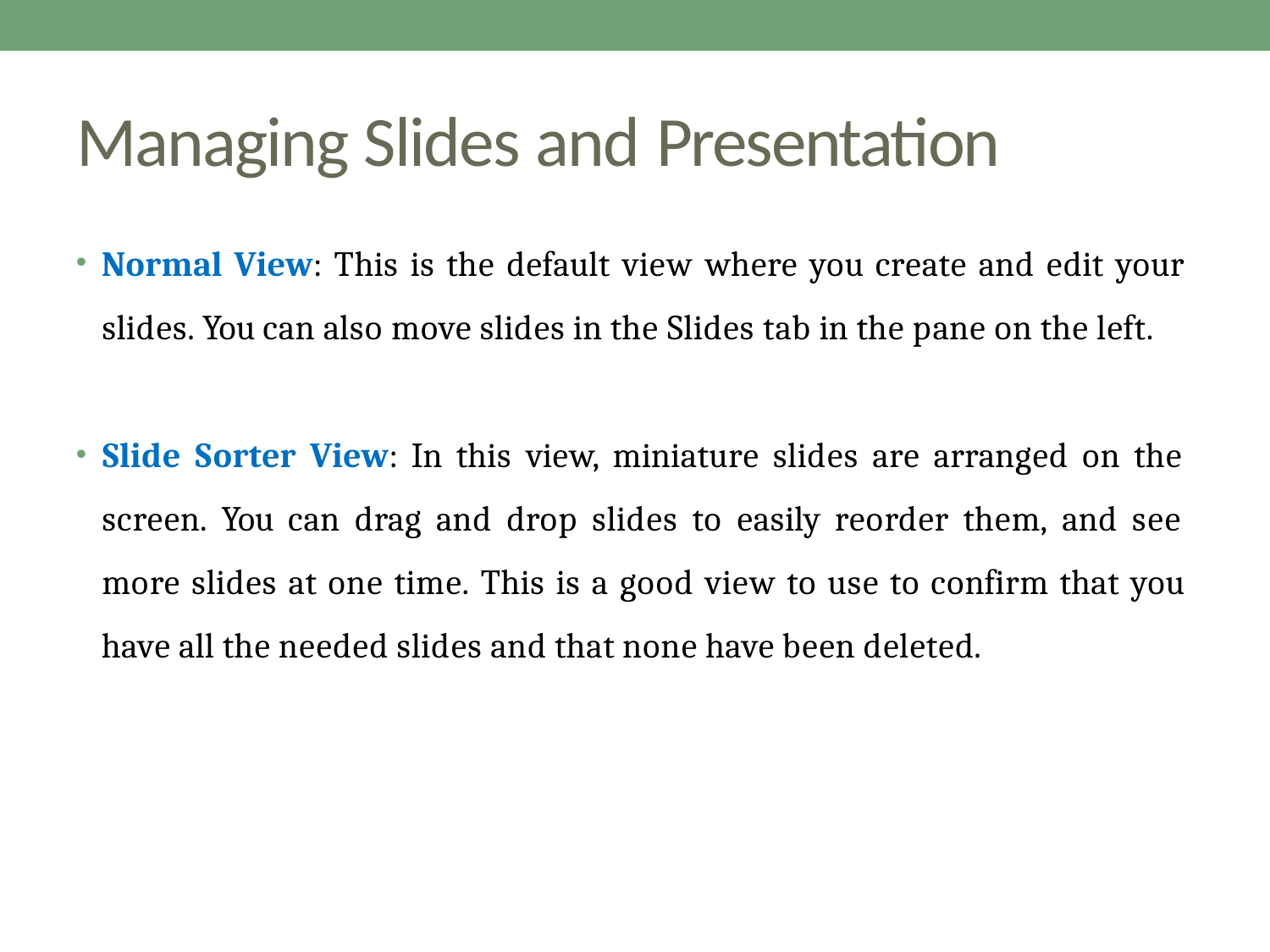

# Managing Slides and Presentation
Normal View: This is the default view where you create and edit your  slides. You can also move slides in the Slides tab in the pane on the left.

Slide Sorter View: In this view, miniature slides are arranged on the  screen. You can drag and drop slides to easily reorder them, and see  more slides at one time. This is a good view to use to confirm that you  have all the needed slides and that none have been deleted.